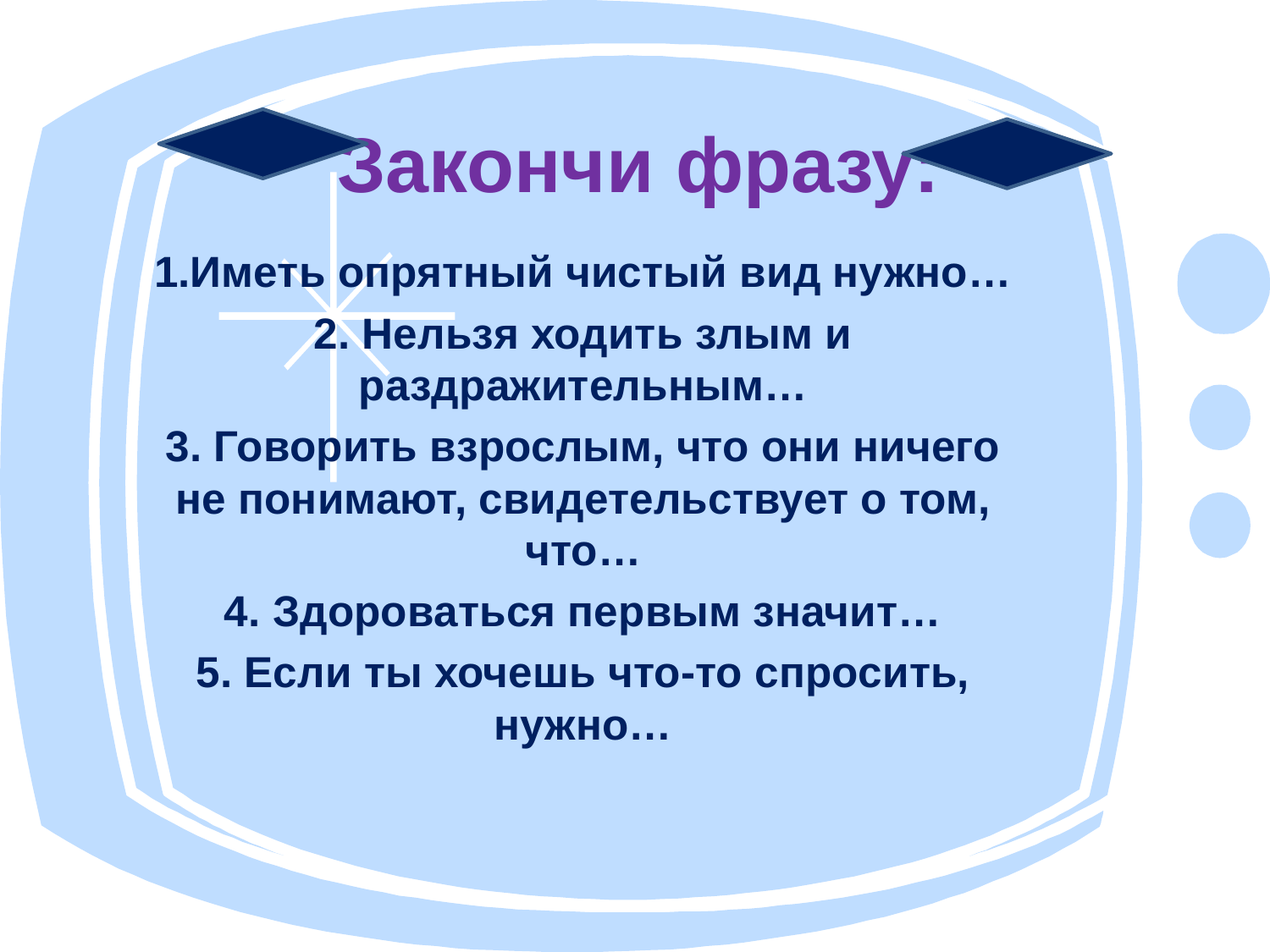

# Закончи фразу:

1.Иметь опрятный чистый вид нужно…
2. Нельзя ходить злым и раздражительным…
3. Говорить взрослым, что они ничего не понимают, свидетельствует о том, что…
4. Здороваться первым значит…
5. Если ты хочешь что-то спросить, нужно…